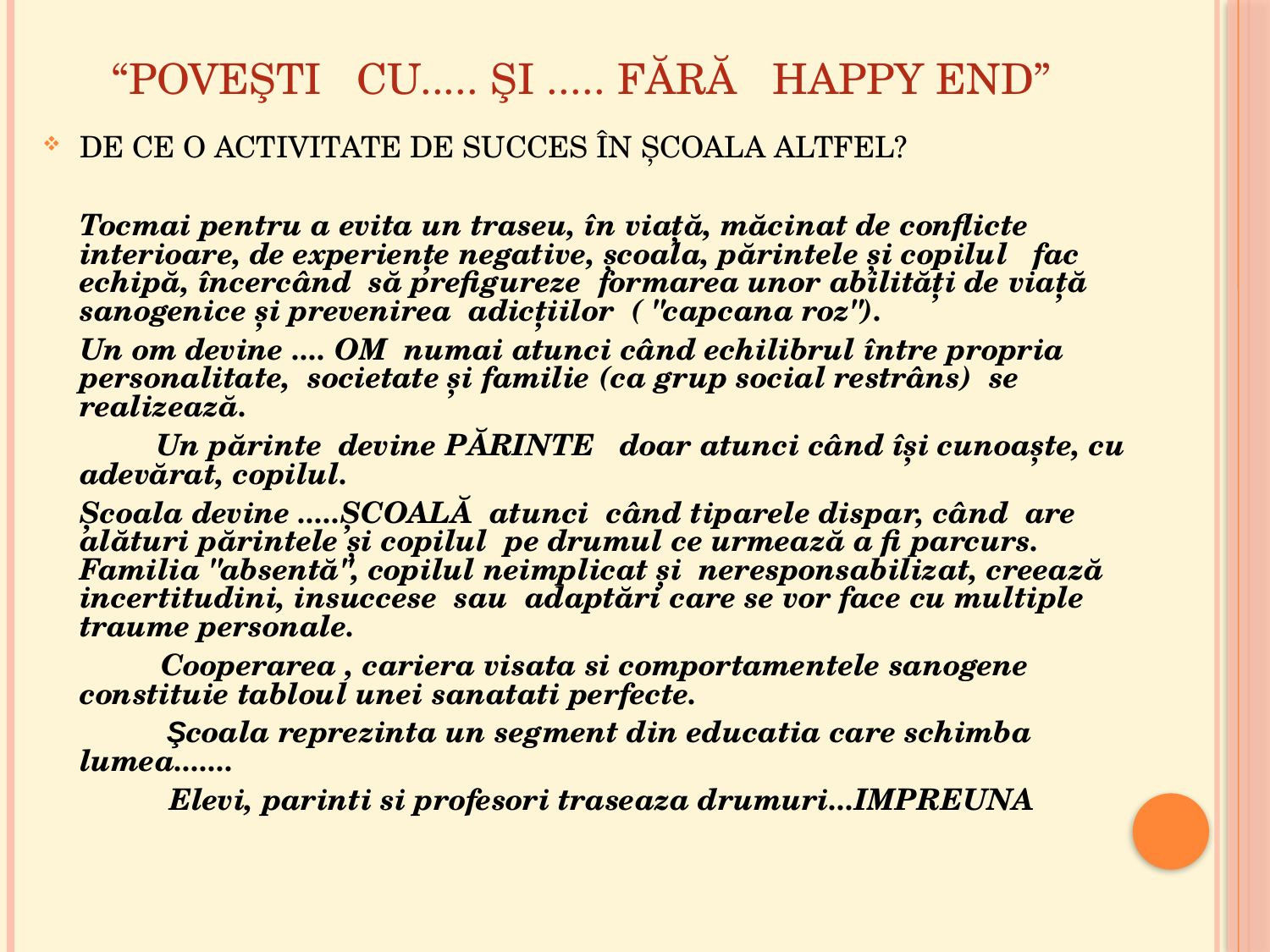

# “POVEŞTI   CU..... ŞI ..... FĂRĂ   HAPPY END”
DE CE O ACTIVITATE DE SUCCES ÎN ȘCOALA ALTFEL?

		Tocmai pentru a evita un traseu, în viață, măcinat de conflicte interioare, de experiențe negative, școala, părintele și copilul   fac echipă, încercând  să prefigureze  formarea unor abilități de viață sanogenice și prevenirea  adicțiilor  ( "capcana roz").
		Un om devine .... OM  numai atunci când echilibrul între propria personalitate,  societate și familie (ca grup social restrâns)  se realizează.
	         Un părinte  devine PĂRINTE   doar atunci când își cunoaște, cu adevărat, copilul.
		Școala devine .....ȘCOALĂ  atunci  când tiparele dispar, când  are alături părintele și copilul  pe drumul ce urmează a fi parcurs.  Familia "absentă", copilul neimplicat și  neresponsabilizat, creează  incertitudini, insuccese  sau  adaptări care se vor face cu multiple traume personale.
              Cooperarea , cariera visata si comportamentele sanogene constituie tabloul unei sanatati perfecte.
               Şcoala reprezinta un segment din educatia care schimba lumea.......
               Elevi, parinti si profesori traseaza drumuri...IMPREUNA